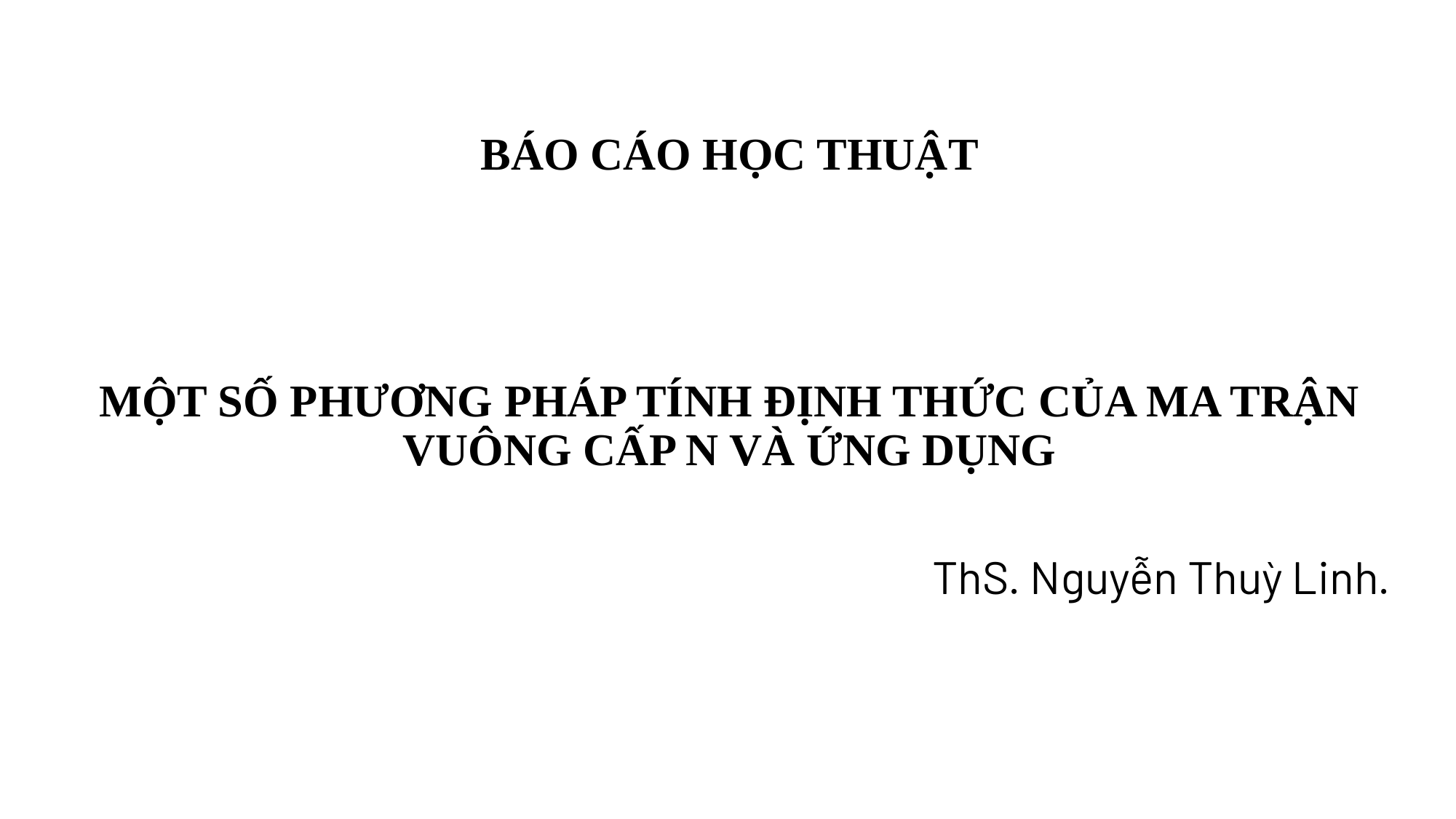

BÁO CÁO HỌC THUẬT

MỘT SỐ PHƯƠNG PHÁP TÍNH ĐỊNH THỨC CỦA MA TRẬN VUÔNG CẤP N VÀ ỨNG DỤNG

ThS. Nguyễn Thuỳ Linh.